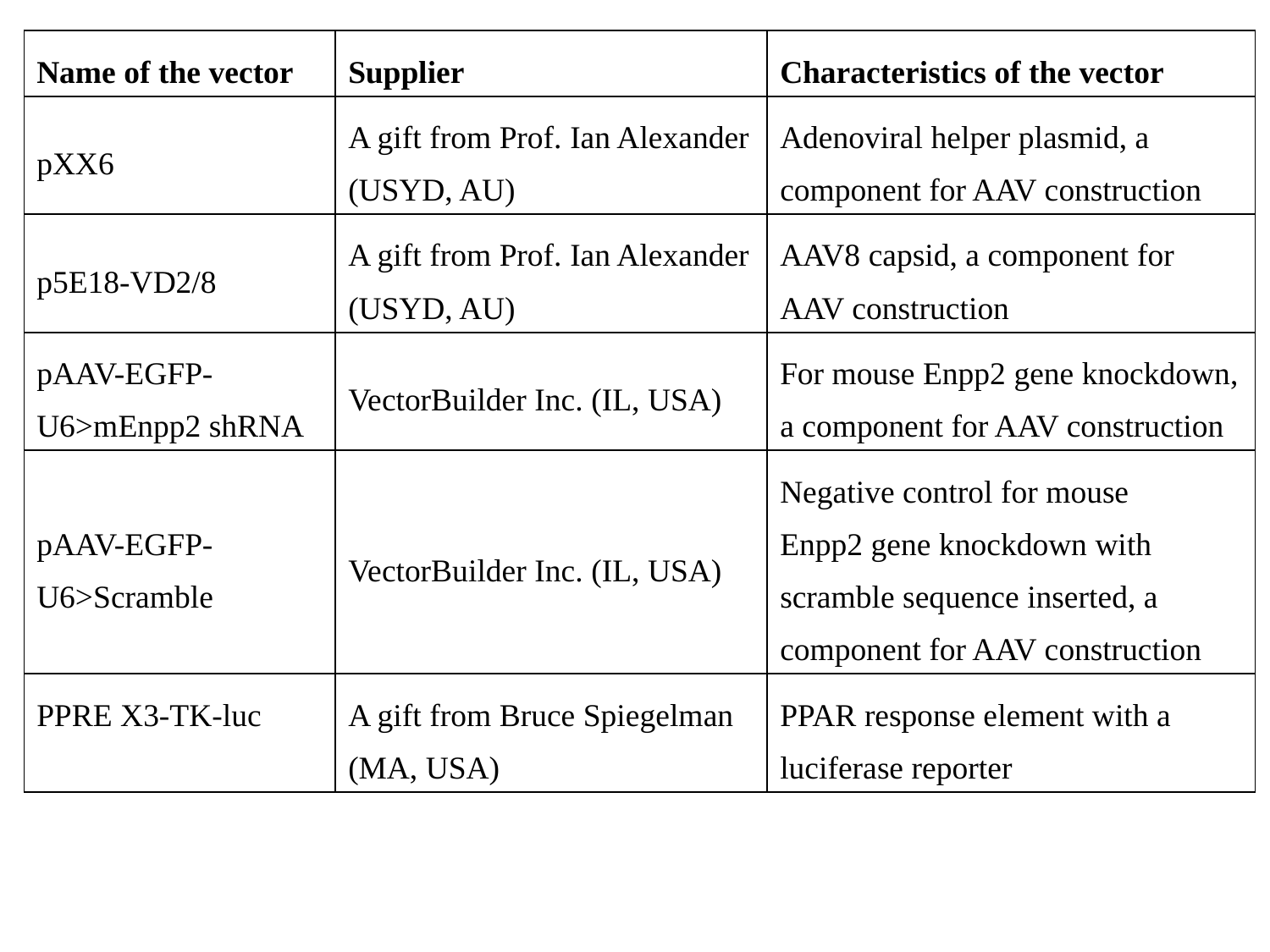

| Name of the vector | Supplier | Characteristics of the vector |
| --- | --- | --- |
| pXX6 | A gift from Prof. Ian Alexander (USYD, AU) | Adenoviral helper plasmid, a component for AAV construction |
| p5E18-VD2/8 | A gift from Prof. Ian Alexander (USYD, AU) | AAV8 capsid, a component for AAV construction |
| pAAV-EGFP-U6>mEnpp2 shRNA | VectorBuilder Inc. (IL, USA) | For mouse Enpp2 gene knockdown, a component for AAV construction |
| pAAV-EGFP- U6>Scramble | VectorBuilder Inc. (IL, USA) | Negative control for mouse Enpp2 gene knockdown with scramble sequence inserted, a component for AAV construction |
| PPRE X3-TK-luc | A gift from Bruce Spiegelman (MA, USA) | PPAR response element with a luciferase reporter |